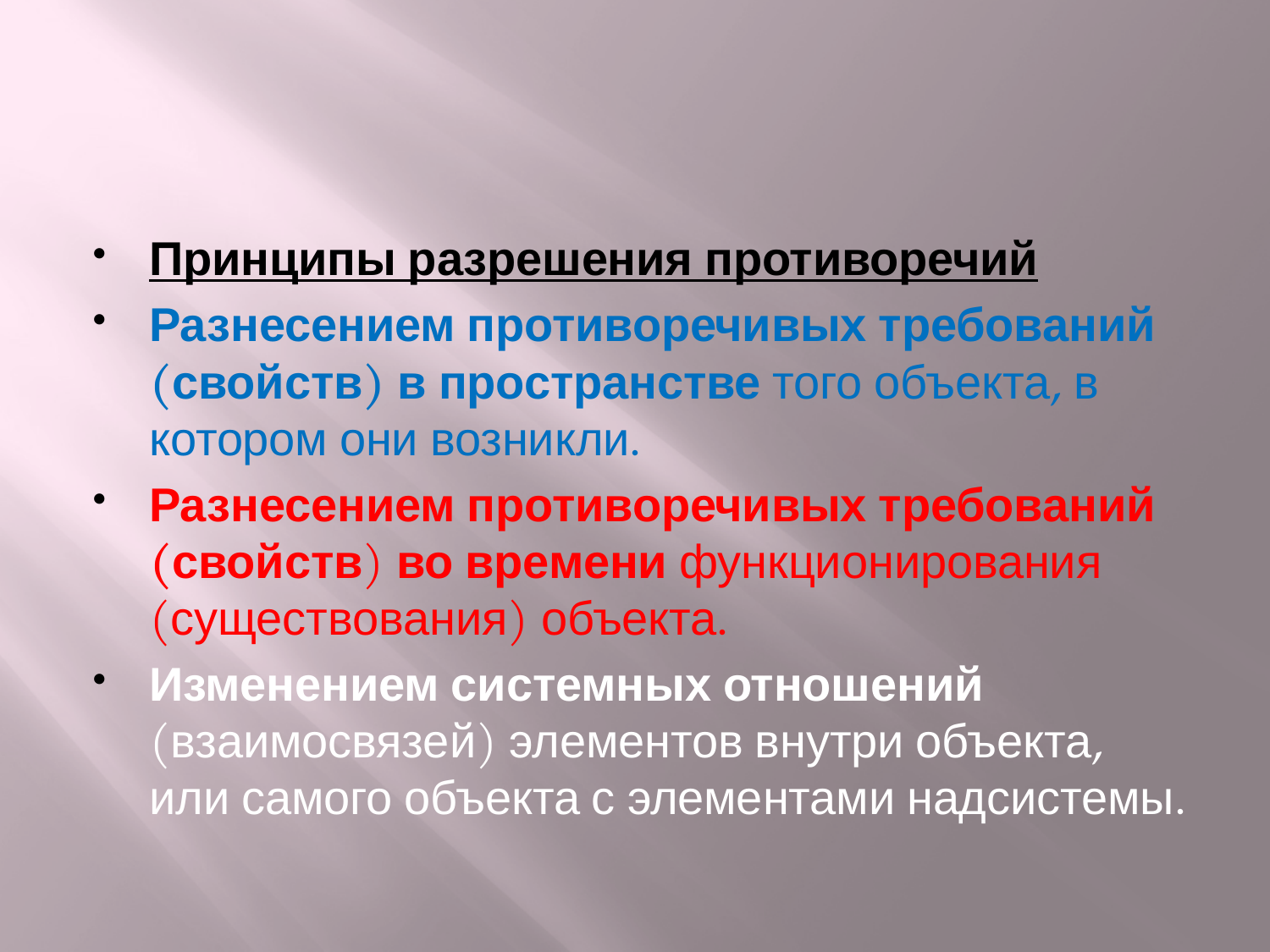

#
Принципы разрешения противоречий
Разнесением противоречивых требований (свойств) в пространстве того объекта, в котором они возникли.
Разнесением противоречивых требований (свойств) во времени функционирования (существования) объекта.
Изменением системных отношений (взаимосвязей) элементов внутри объекта, или самого объекта с элементами надсистемы.